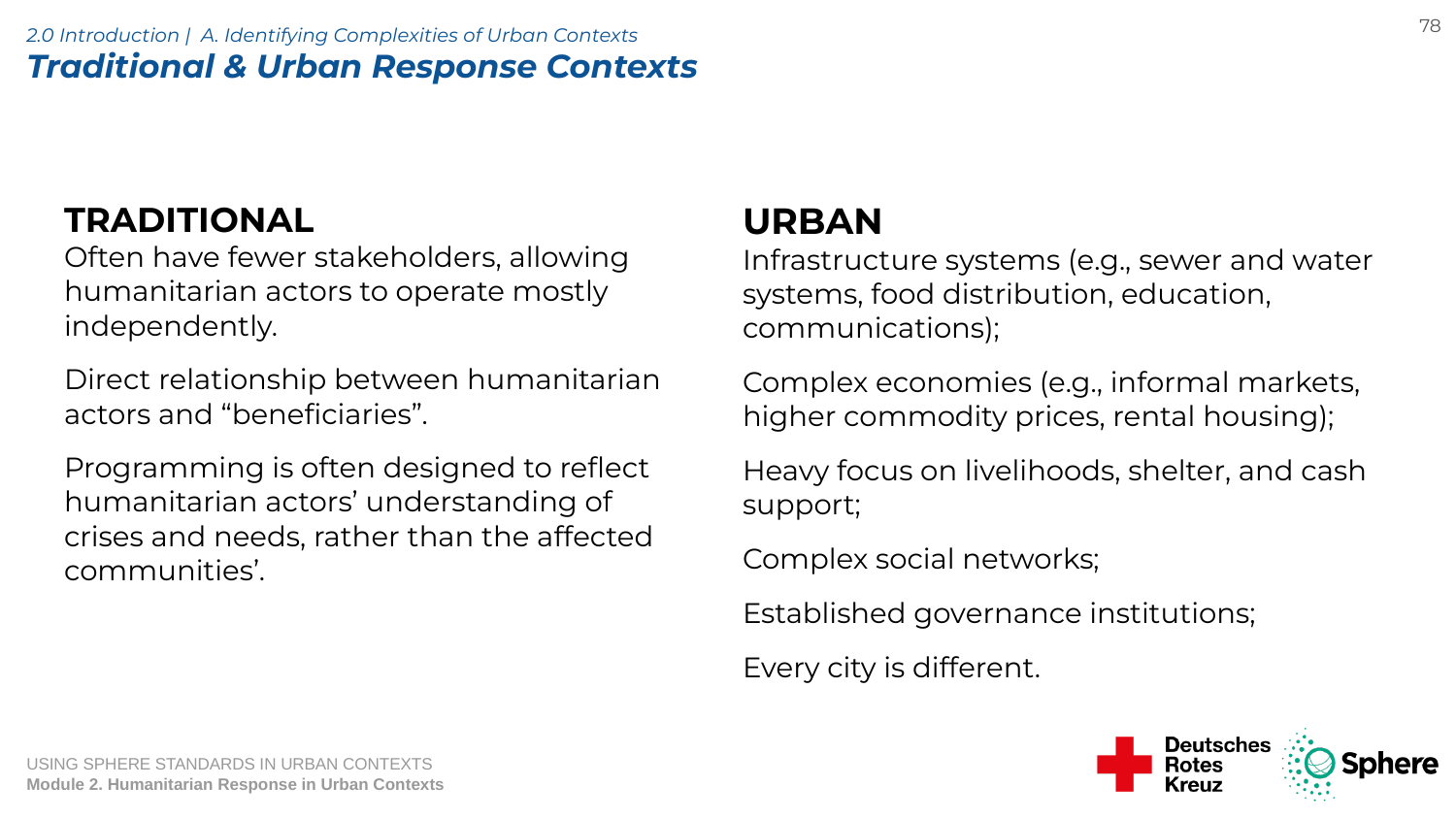

78
# 2.0 Introduction |  A. Identifying Complexities of Urban Contexts
Traditional & Urban Response Contexts
TRADITIONAL
Often have fewer stakeholders, allowing humanitarian actors to operate mostly independently.
Direct relationship between humanitarian actors and “beneficiaries”.
Programming is often designed to reflect humanitarian actors’ understanding of crises and needs, rather than the affected communities’.
URBAN
Infrastructure systems (e.g., sewer and water systems, food distribution, education, communications);
Complex economies (e.g., informal markets, higher commodity prices, rental housing);
Heavy focus on livelihoods, shelter, and cash support;
Complex social networks;
Established governance institutions;
Every city is different.
USING SPHERE STANDARDS IN URBAN CONTEXTS
Module 2. Humanitarian Response in Urban Contexts